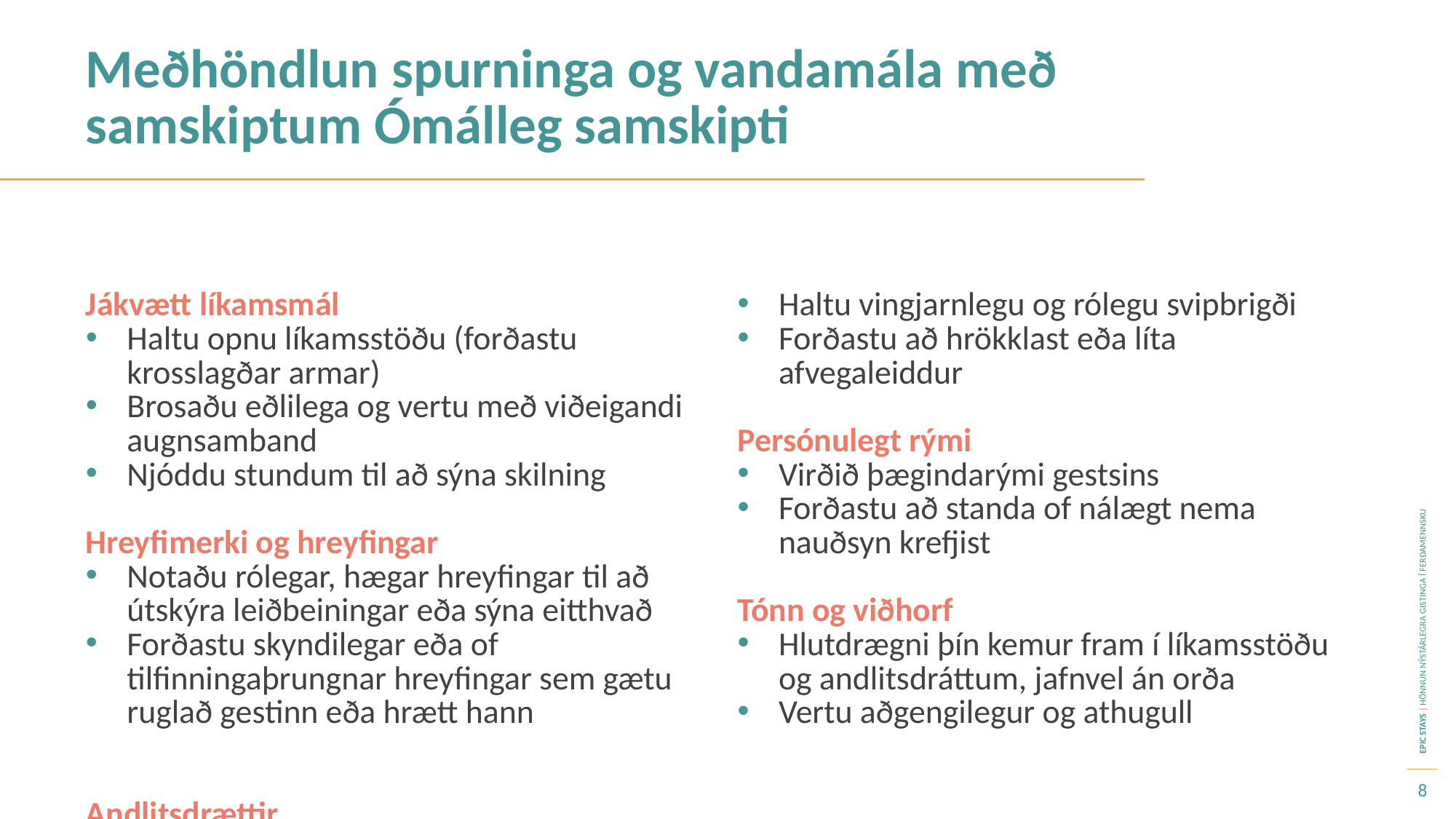

Meðhöndlun spurninga og vandamála með samskiptum Ómálleg samskipti

Jákvætt líkamsmál
Haltu opnu líkamsstöðu (forðastu krosslagðar armar)
Brosaðu eðlilega og vertu með viðeigandi augnsamband
Njóddu stundum til að sýna skilning

Hreyfimerki og hreyfingar
Notaðu rólegar, hægar hreyfingar til að útskýra leiðbeiningar eða sýna eitthvað
Forðastu skyndilegar eða of tilfinningaþrungnar hreyfingar sem gætu ruglað gestinn eða hrætt hann

Andlitsdrættir
Haltu vingjarnlegu og rólegu svipbrigði
Forðastu að hrökklast eða líta afvegaleiddur

Persónulegt rými
Virðið þægindarými gestsins
Forðastu að standa of nálægt nema nauðsyn krefjist

Tónn og viðhorf
Hlutdrægni þín kemur fram í líkamsstöðu og andlitsdráttum, jafnvel án orða
Vertu aðgengilegur og athugull

8